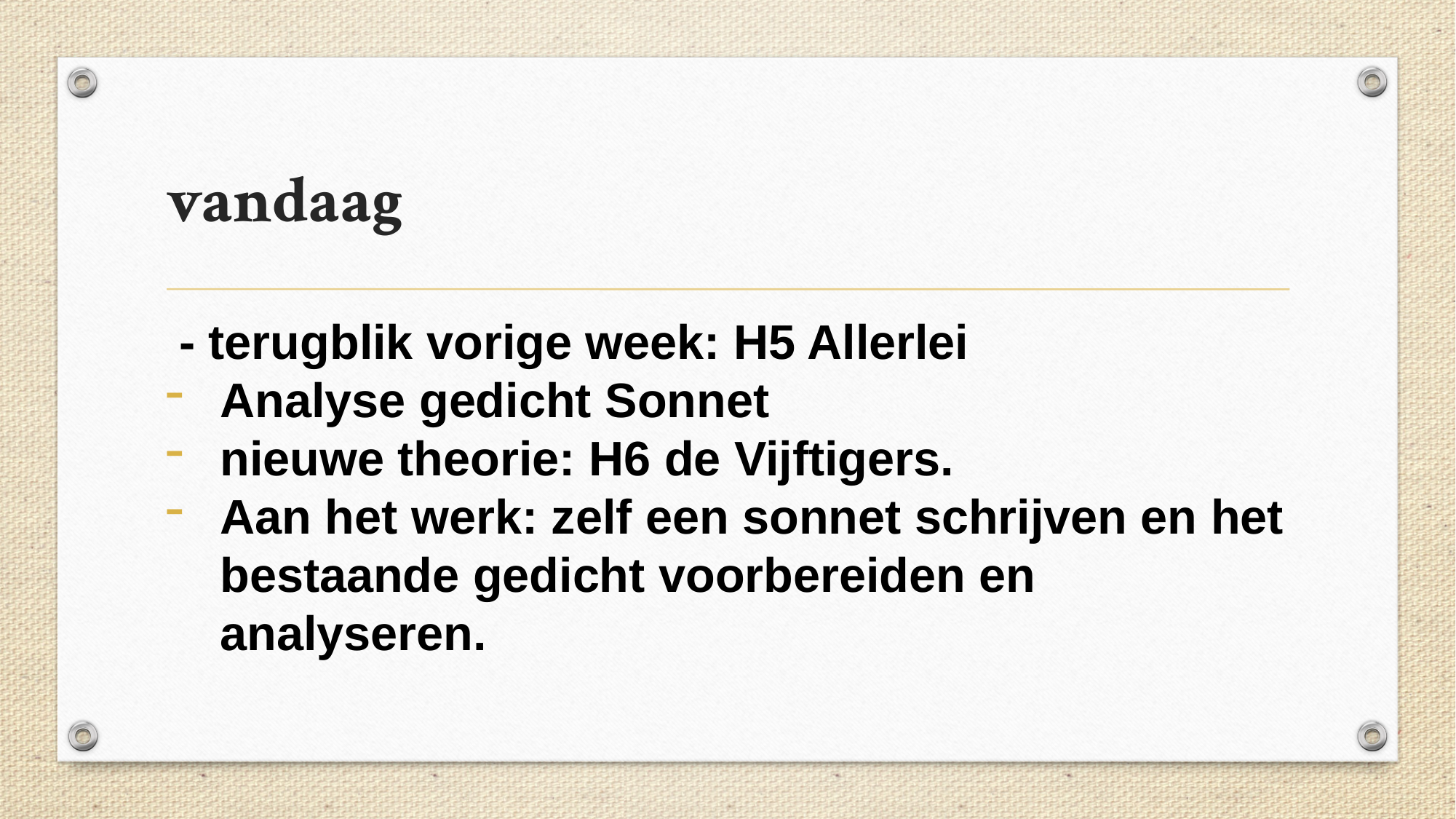

vandaag
 - terugblik vorige week: H5 Allerlei
Analyse gedicht Sonnet
nieuwe theorie: H6 de Vijftigers.
Aan het werk: zelf een sonnet schrijven en het bestaande gedicht voorbereiden en analyseren.